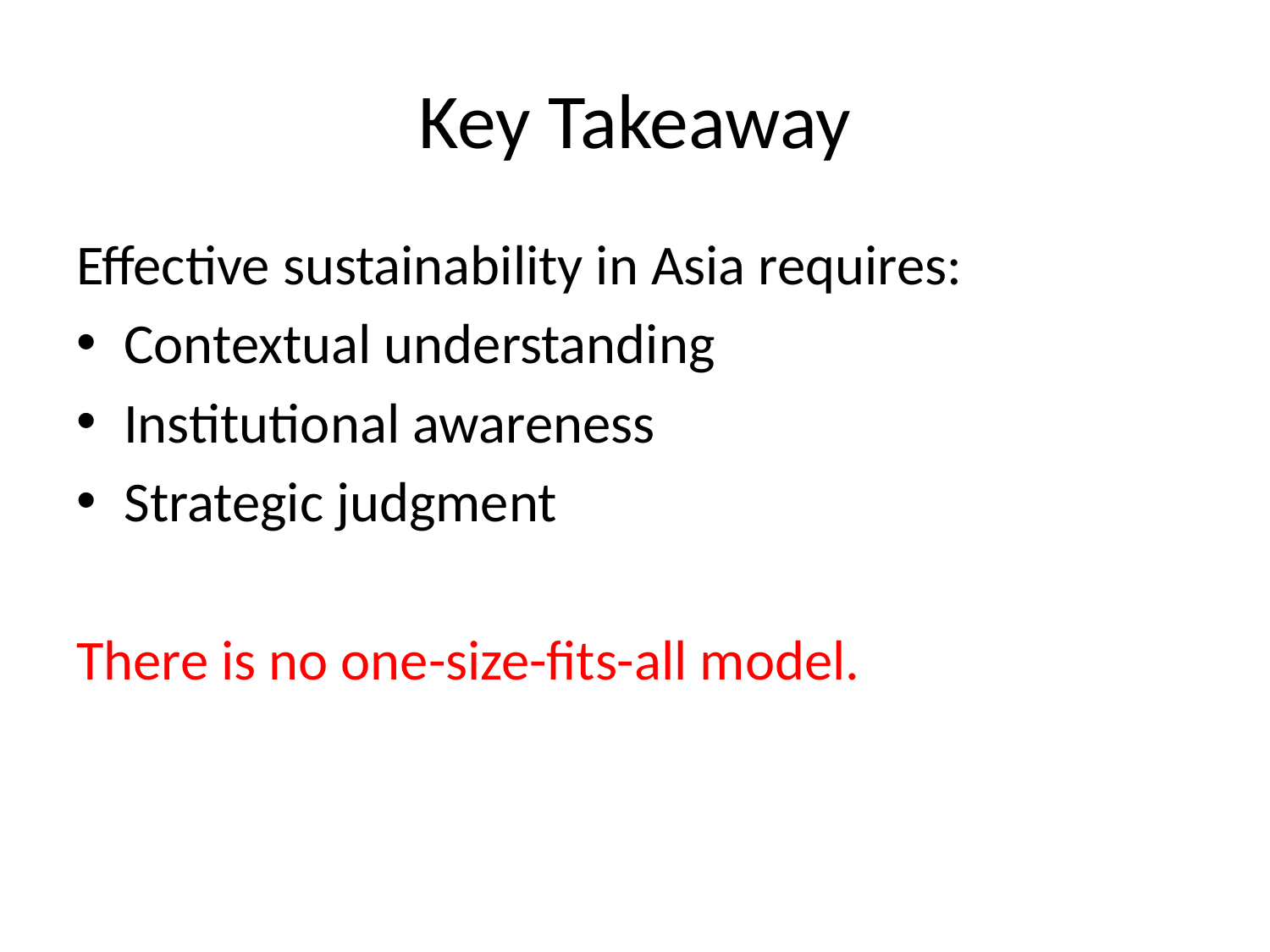

# Key Takeaway
Effective sustainability in Asia requires:
Contextual understanding
Institutional awareness
Strategic judgment

There is no one-size-fits-all model.